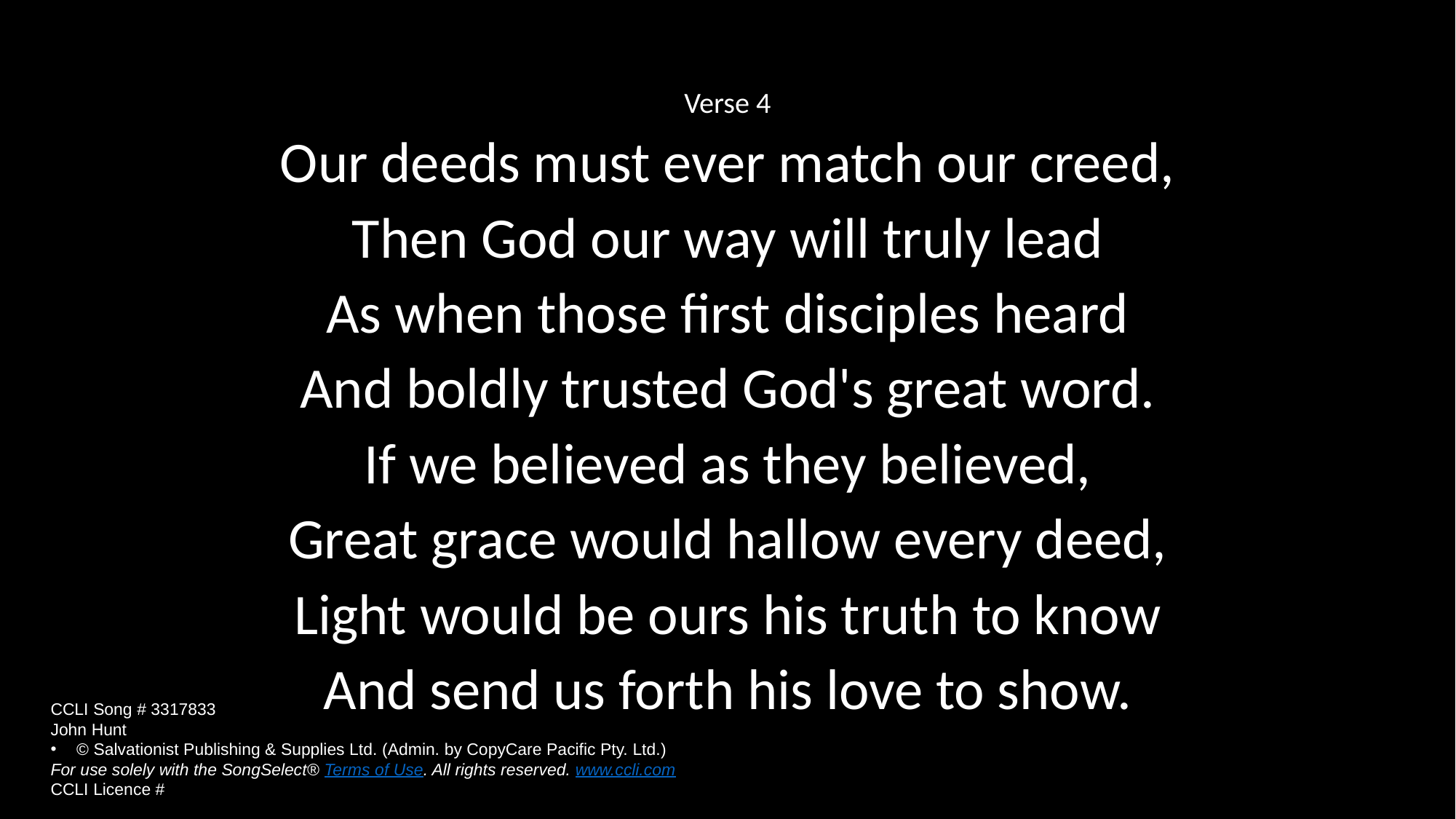

Verse 4
Our deeds must ever match our creed,
Then God our way will truly lead
As when those first disciples heard
And boldly trusted God's great word.
If we believed as they believed,
Great grace would hallow every deed,
Light would be ours his truth to know
And send us forth his love to show.
CCLI Song # 3317833
John Hunt
© Salvationist Publishing & Supplies Ltd. (Admin. by CopyCare Pacific Pty. Ltd.)
For use solely with the SongSelect® Terms of Use. All rights reserved. www.ccli.com
CCLI Licence #